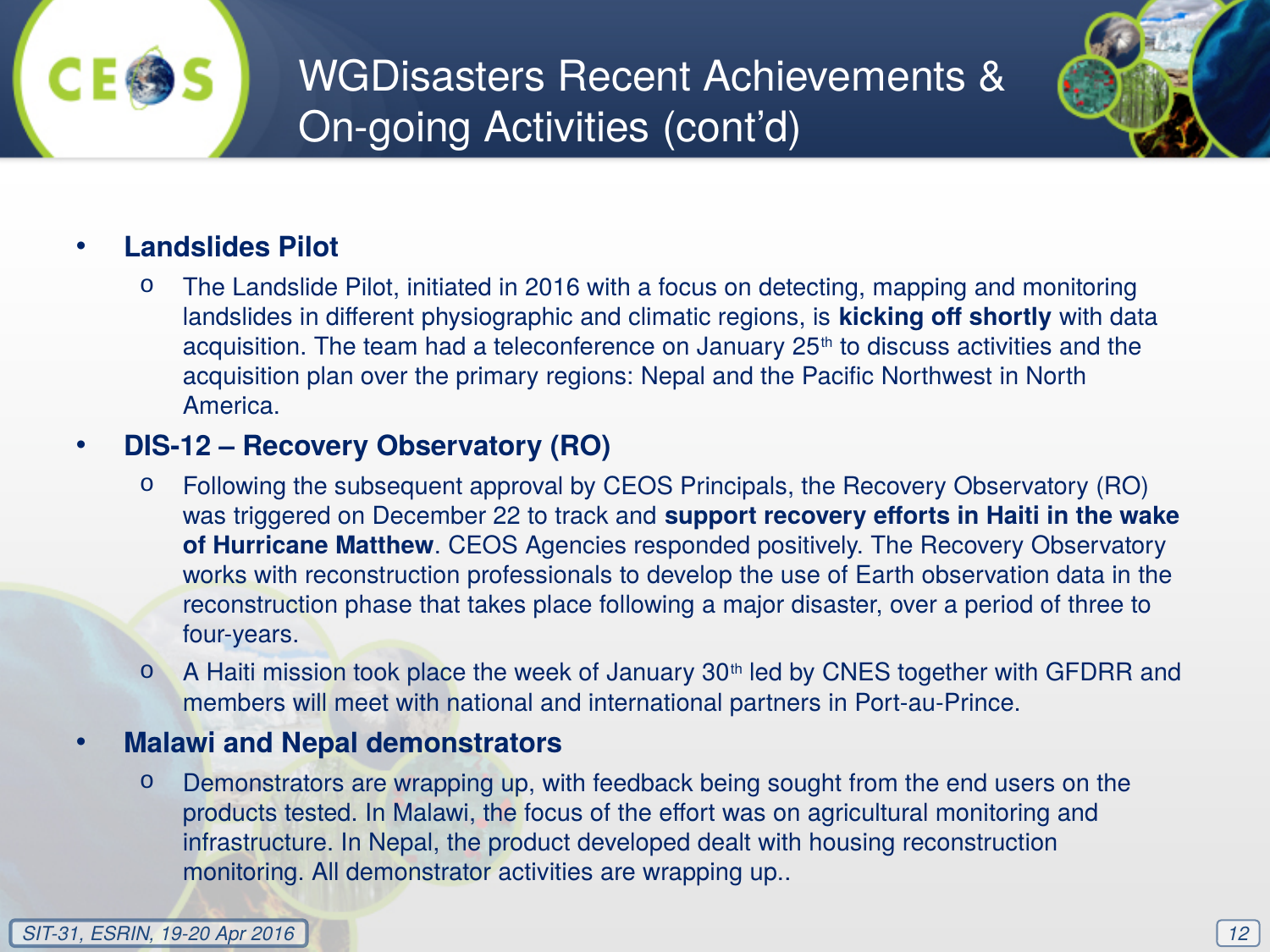

WGDisasters Recent Achievements & On-going Activities (cont’d)
Landslides Pilot
The Landslide Pilot, initiated in 2016 with a focus on detecting, mapping and monitoring landslides in different physiographic and climatic regions, is kicking off shortly with data acquisition. The team had a teleconference on January 25th to discuss activities and the acquisition plan over the primary regions: Nepal and the Pacific Northwest in North America.
DIS-12 – Recovery Observatory (RO)
Following the subsequent approval by CEOS Principals, the Recovery Observatory (RO) was triggered on December 22 to track and support recovery efforts in Haiti in the wake of Hurricane Matthew. CEOS Agencies responded positively. The Recovery Observatory works with reconstruction professionals to develop the use of Earth observation data in the reconstruction phase that takes place following a major disaster, over a period of three to four-years.
A Haiti mission took place the week of January 30th led by CNES together with GFDRR and members will meet with national and international partners in Port-au-Prince.
Malawi and Nepal demonstrators
Demonstrators are wrapping up, with feedback being sought from the end users on the products tested. In Malawi, the focus of the effort was on agricultural monitoring and infrastructure. In Nepal, the product developed dealt with housing reconstruction monitoring. All demonstrator activities are wrapping up..
12